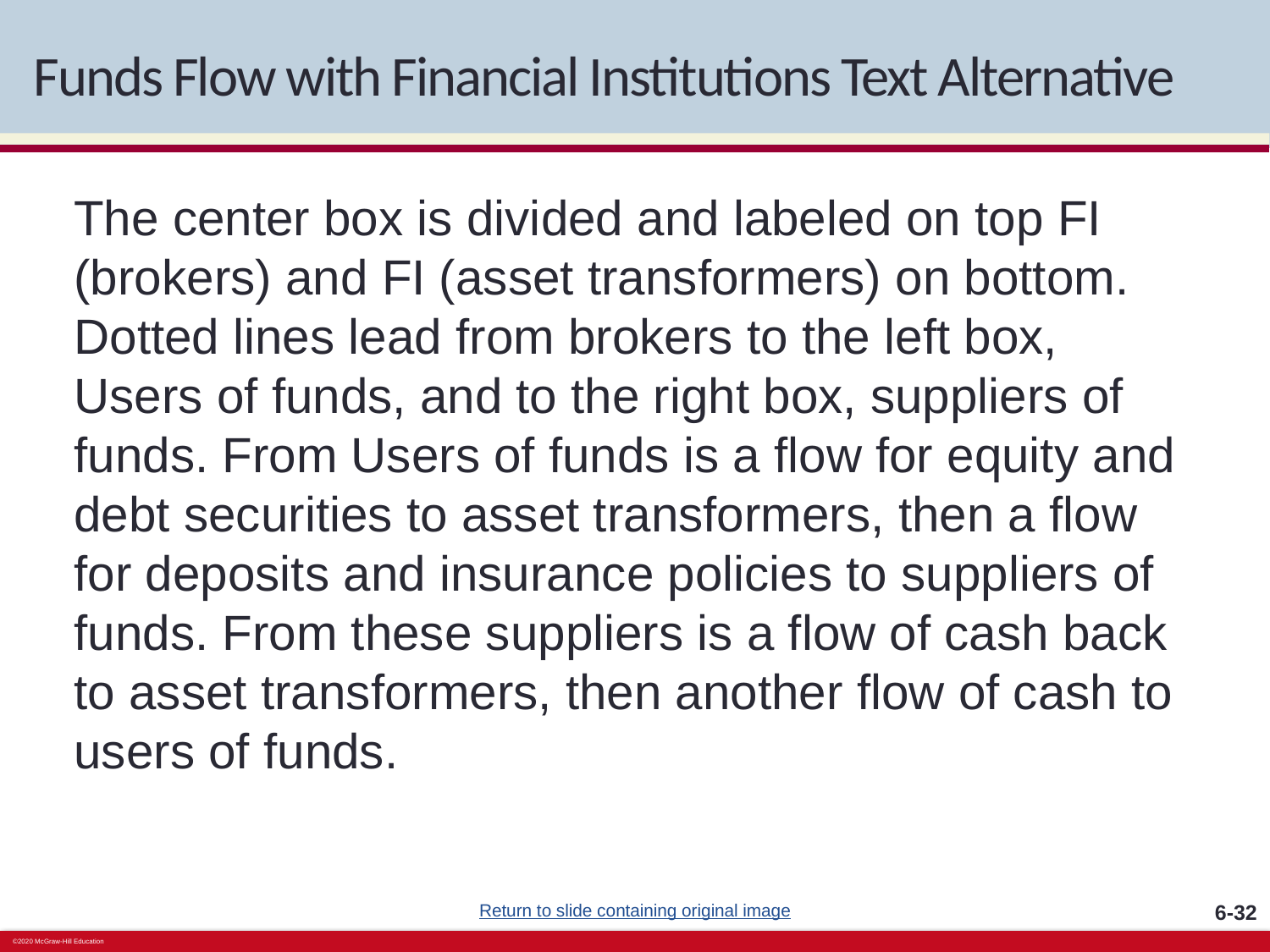

# Funds Flow with Financial Institutions Text Alternative
The center box is divided and labeled on top FI (brokers) and FI (asset transformers) on bottom. Dotted lines lead from brokers to the left box, Users of funds, and to the right box, suppliers of funds. From Users of funds is a flow for equity and debt securities to asset transformers, then a flow for deposits and insurance policies to suppliers of funds. From these suppliers is a flow of cash back to asset transformers, then another flow of cash to users of funds.
Return to slide containing original image